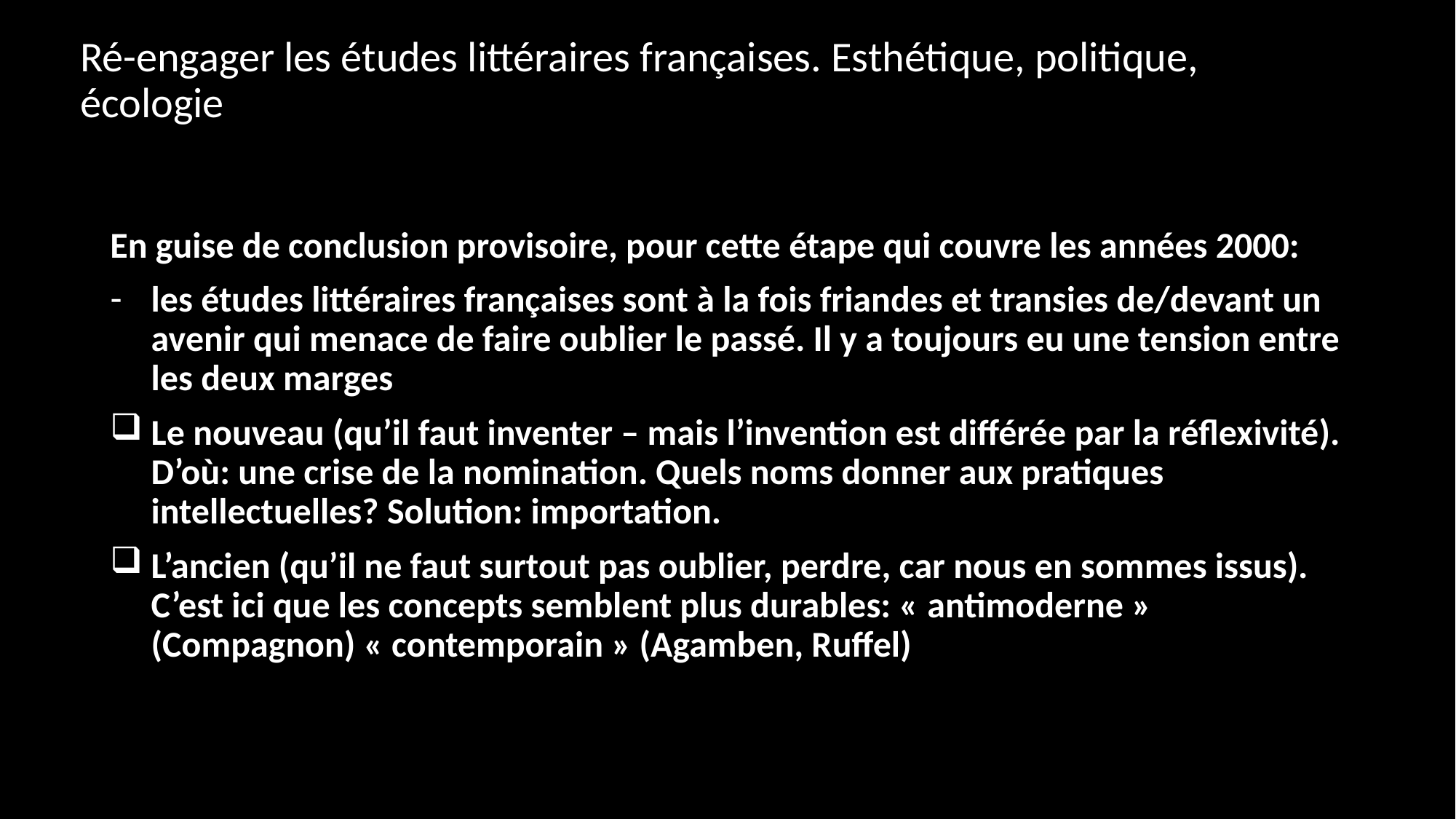

# Ré-engager les études littéraires françaises. Esthétique, politique, écologie

En guise de conclusion provisoire, pour cette étape qui couvre les années 2000:
les études littéraires françaises sont à la fois friandes et transies de/devant un avenir qui menace de faire oublier le passé. Il y a toujours eu une tension entre les deux marges
Le nouveau (qu’il faut inventer – mais l’invention est différée par la réflexivité). D’où: une crise de la nomination. Quels noms donner aux pratiques intellectuelles? Solution: importation.
L’ancien (qu’il ne faut surtout pas oublier, perdre, car nous en sommes issus). C’est ici que les concepts semblent plus durables: « antimoderne » (Compagnon) « contemporain » (Agamben, Ruffel)